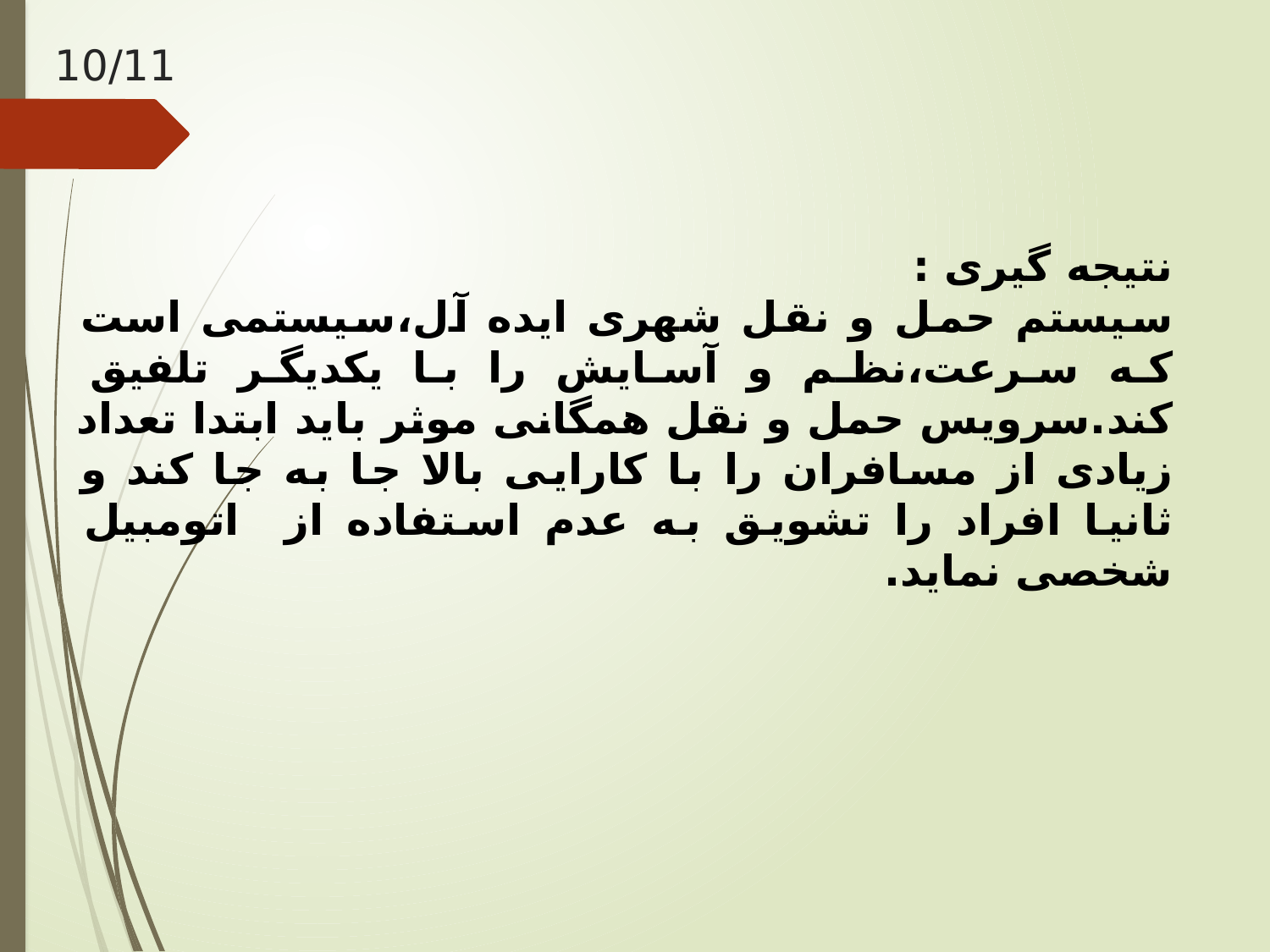

# 10/11
نتیجه گیری :
سیستم حمل و نقل شهری ایده آل،سیستمی است که سرعت،نظم و آسایش را با یکدیگر تلفیق کند.سرویس حمل و نقل همگانی موثر باید ابتدا تعداد زیادی از مسافران را با کارایی بالا جا به جا کند و ثانیا افراد را تشویق به عدم استفاده از  اتومبیل شخصی نماید.